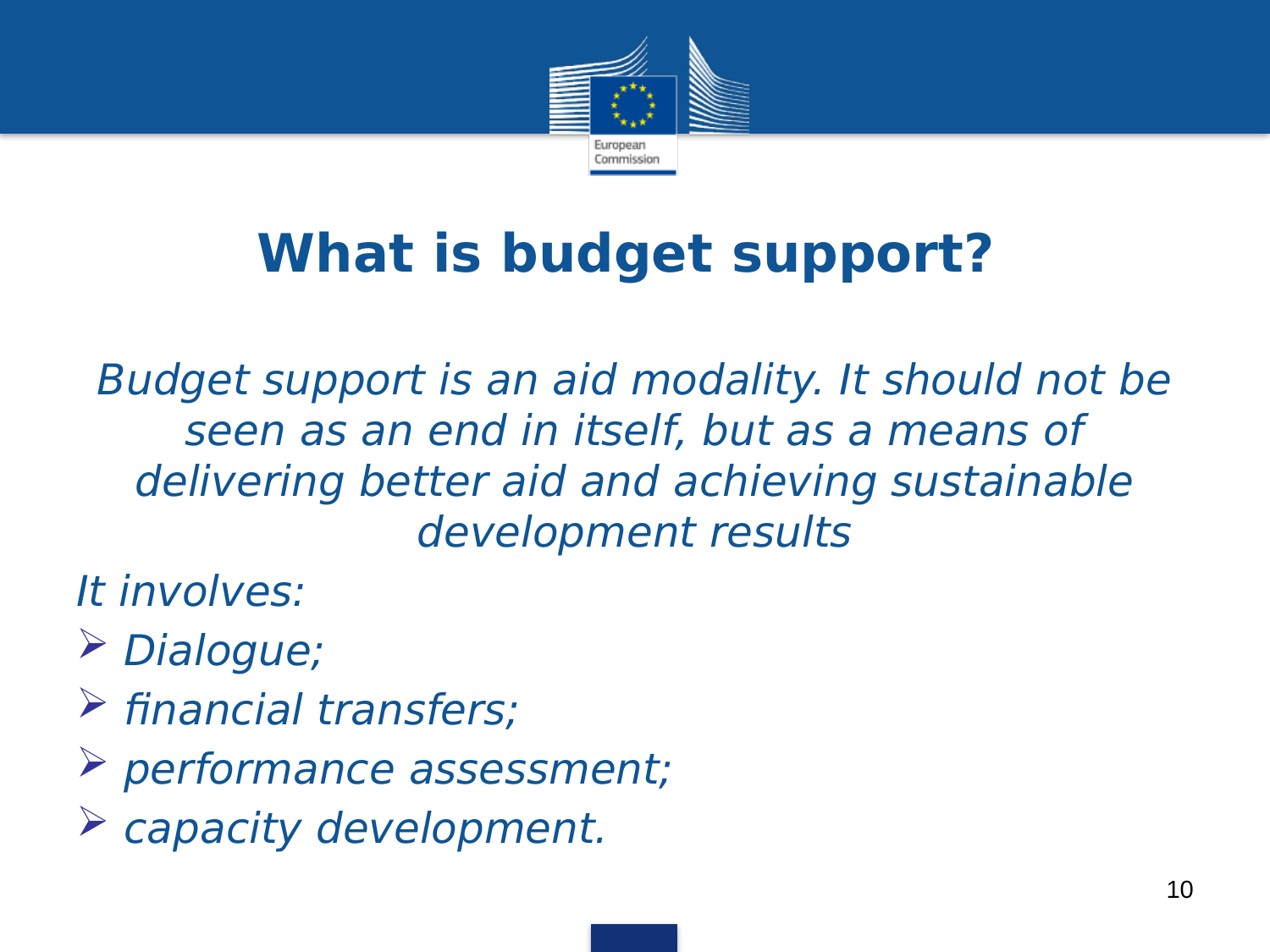

# What is budget support?
Budget support is an aid modality. It should not be seen as an end in itself, but as a means of delivering better aid and achieving sustainable development results
It involves:
Dialogue;
financial transfers;
performance assessment;
capacity development.
10